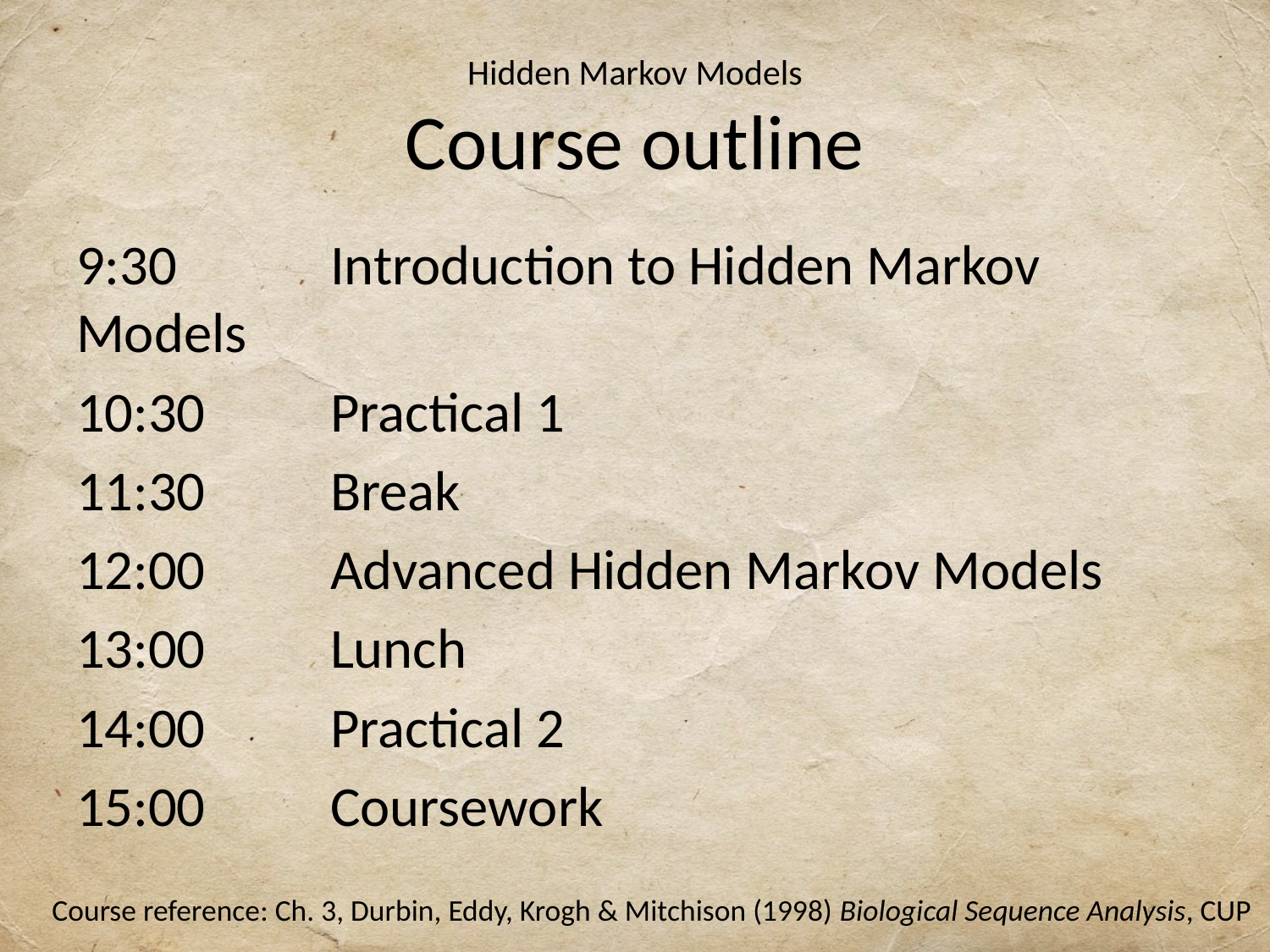

# Hidden Markov Models Course outline
9:30		Introduction to Hidden Markov Models
10:30	Practical 1
11:30	Break
12:00	Advanced Hidden Markov Models
13:00	Lunch
14:00	Practical 2
15:00	Coursework
Course reference: Ch. 3, Durbin, Eddy, Krogh & Mitchison (1998) Biological Sequence Analysis, CUP